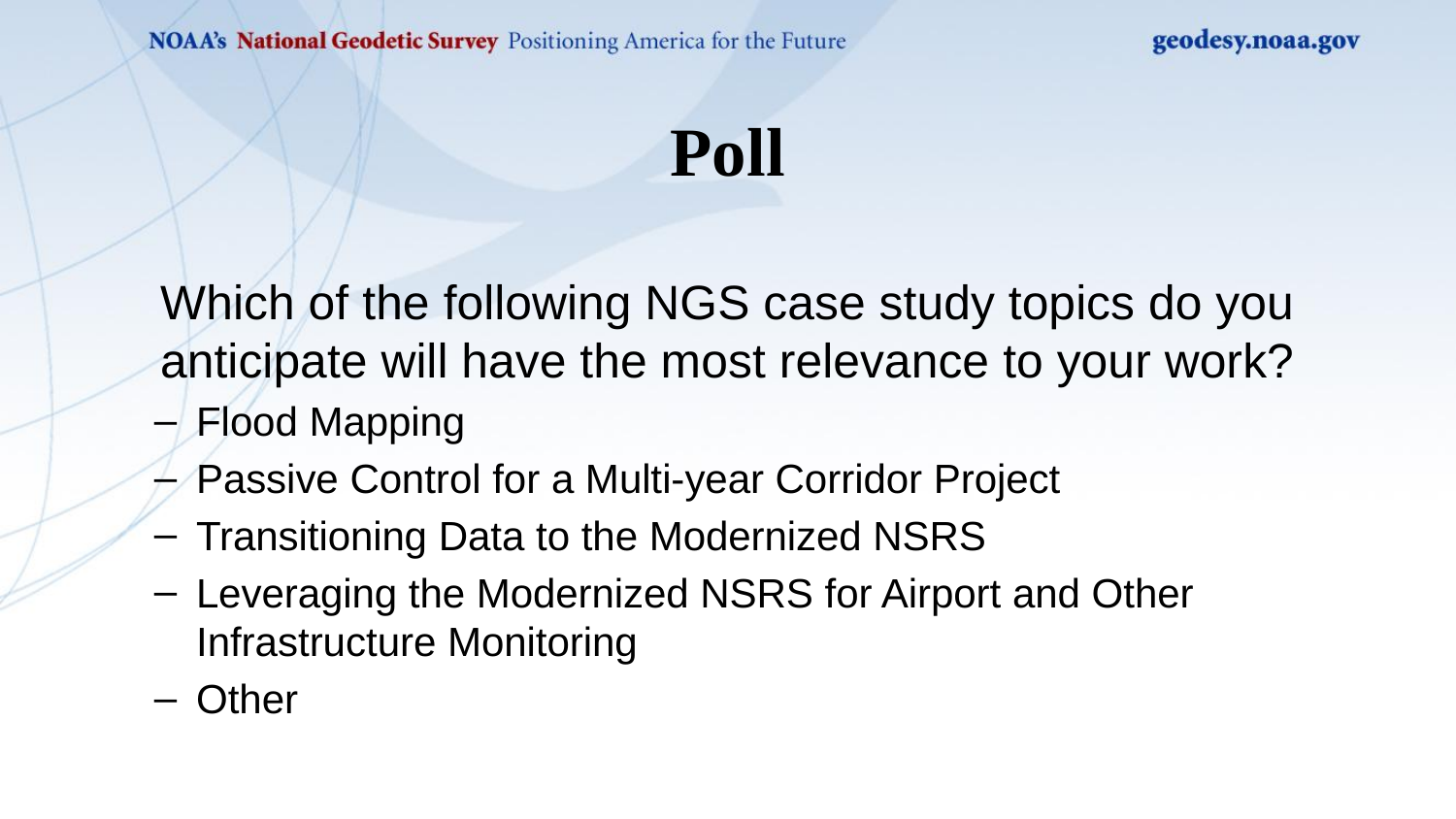

Poll

Which of the following NGS case study topics do you anticipate will have the most relevance to your work?
Flood Mapping
Passive Control for a Multi-year Corridor Project
Transitioning Data to the Modernized NSRS
Leveraging the Modernized NSRS for Airport and Other Infrastructure Monitoring
Other